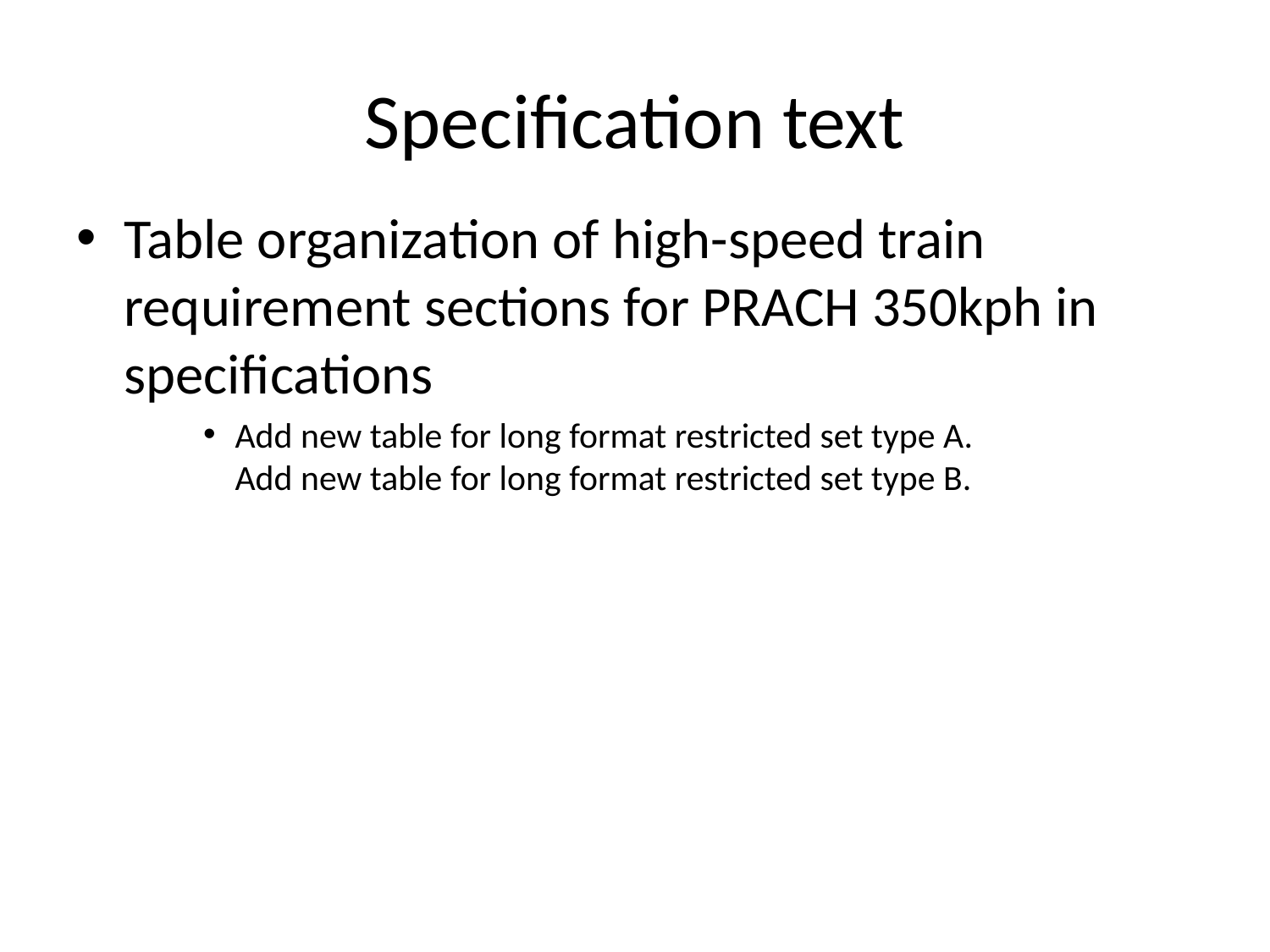

# Specification text
Table organization of high-speed train requirement sections for PRACH 350kph in specifications
Add new table for long format restricted set type A.
Add new table for long format restricted set type B.